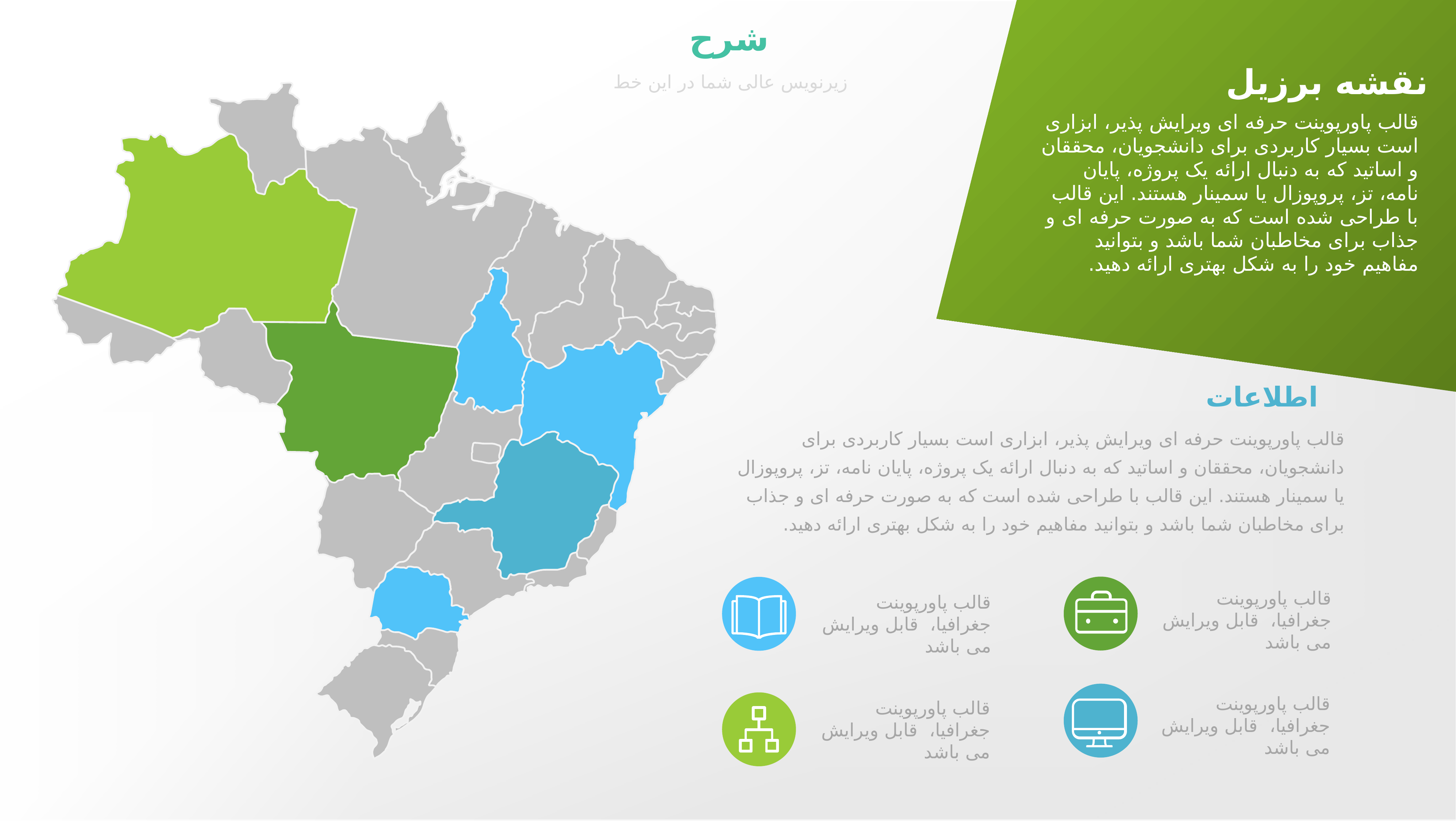

شرح
زیرنویس عالی شما در این خط
نقشه برزیل

قالب پاورپوینت حرفه ای ویرایش پذیر، ابزاری است بسیار کاربردی برای دانشجویان، محققان و اساتید که به دنبال ارائه یک پروژه، پایان نامه، تز، پروپوزال یا سمینار هستند. این قالب با طراحی شده است که به صورت حرفه ای و جذاب برای مخاطبان شما باشد و بتوانید مفاهیم خود را به شکل بهتری ارائه دهید.
اطلاعات
قالب پاورپوینت حرفه ای ویرایش پذیر، ابزاری است بسیار کاربردی برای دانشجویان، محققان و اساتید که به دنبال ارائه یک پروژه، پایان نامه، تز، پروپوزال یا سمینار هستند. این قالب با طراحی شده است که به صورت حرفه ای و جذاب برای مخاطبان شما باشد و بتوانید مفاهیم خود را به شکل بهتری ارائه دهید.

قالب پاورپوینت جغرافیا،  قابل ویرایش می باشد
قالب پاورپوینت جغرافیا،  قابل ویرایش می باشد

قالب پاورپوینت جغرافیا،  قابل ویرایش می باشد
قالب پاورپوینت جغرافیا،  قابل ویرایش می باشد